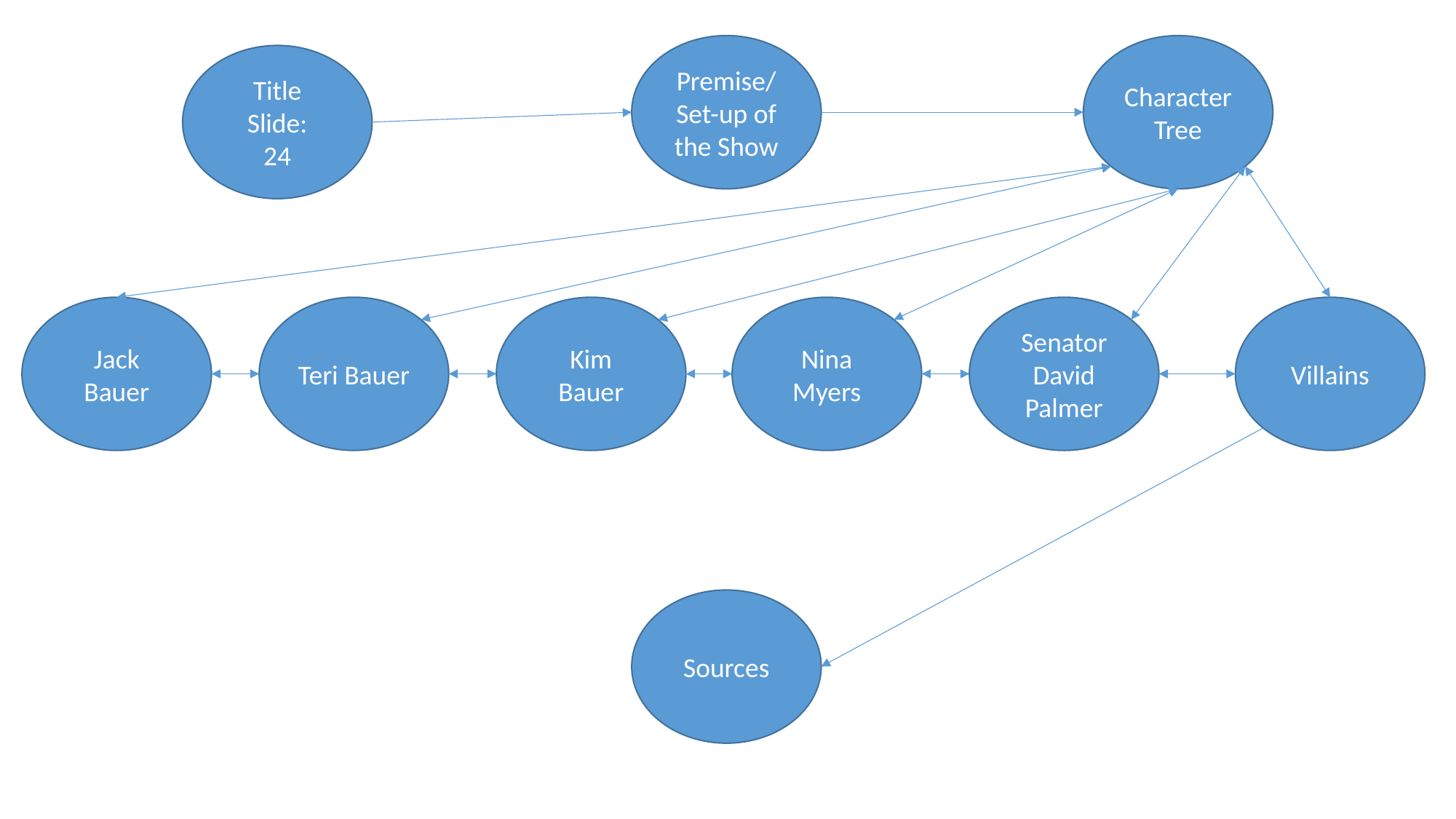

Premise/Set-up of the Show
Character Tree
Title Slide:
24
Jack Bauer
Teri Bauer
Kim Bauer
Nina Myers
Senator David Palmer
Villains
Sources